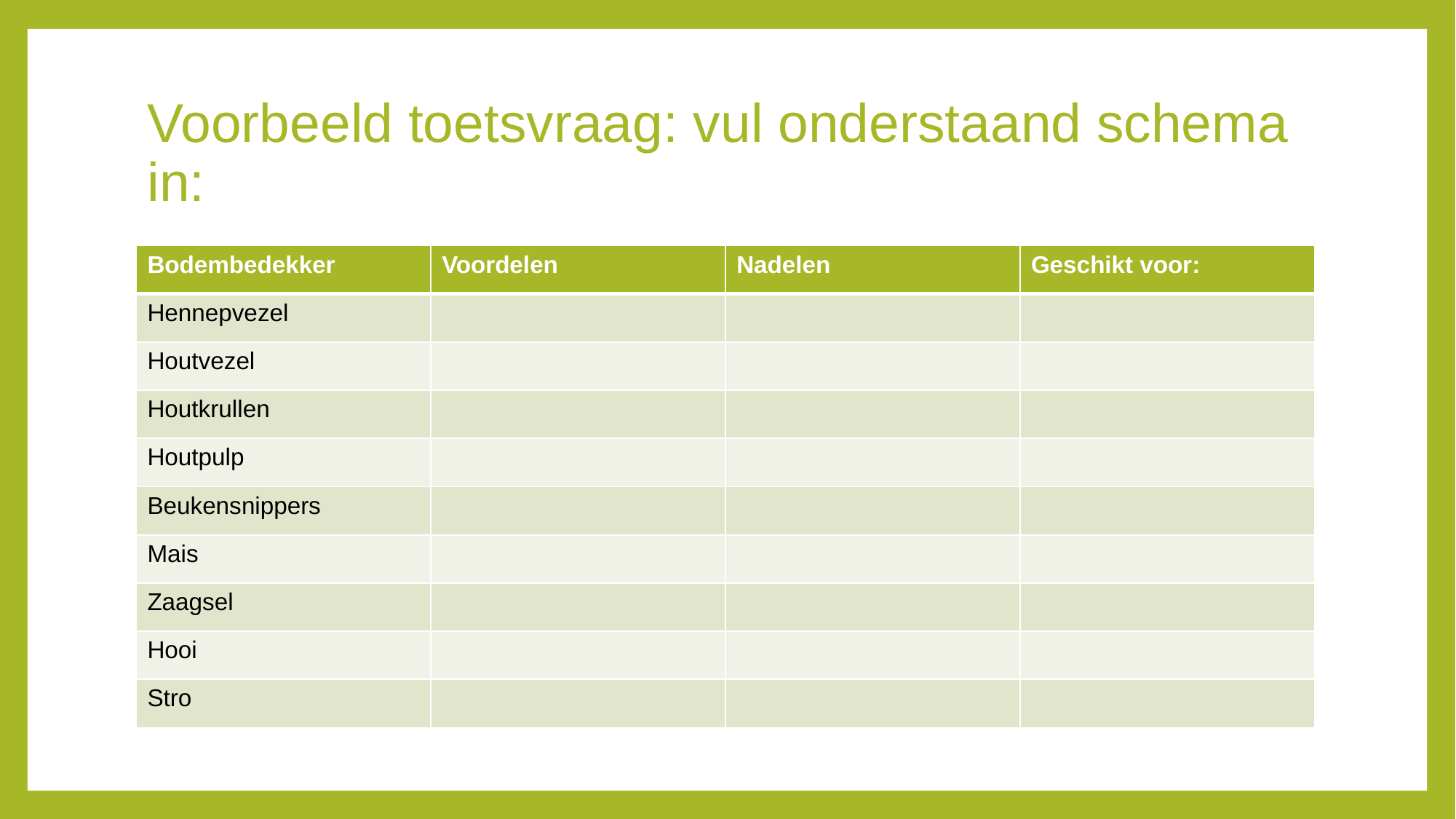

# Voorbeeld toetsvraag: vul onderstaand schema in:
| Bodembedekker | Voordelen | Nadelen | Geschikt voor: |
| --- | --- | --- | --- |
| Hennepvezel |  |  |  |
| Houtvezel |  |  |  |
| Houtkrullen |  |  |  |
| Houtpulp |  |  |  |
| Beukensnippers |  |  |  |
| Mais |  |  |  |
| Zaagsel |  |  |  |
| Hooi |  |  |  |
| Stro |  |  |  |